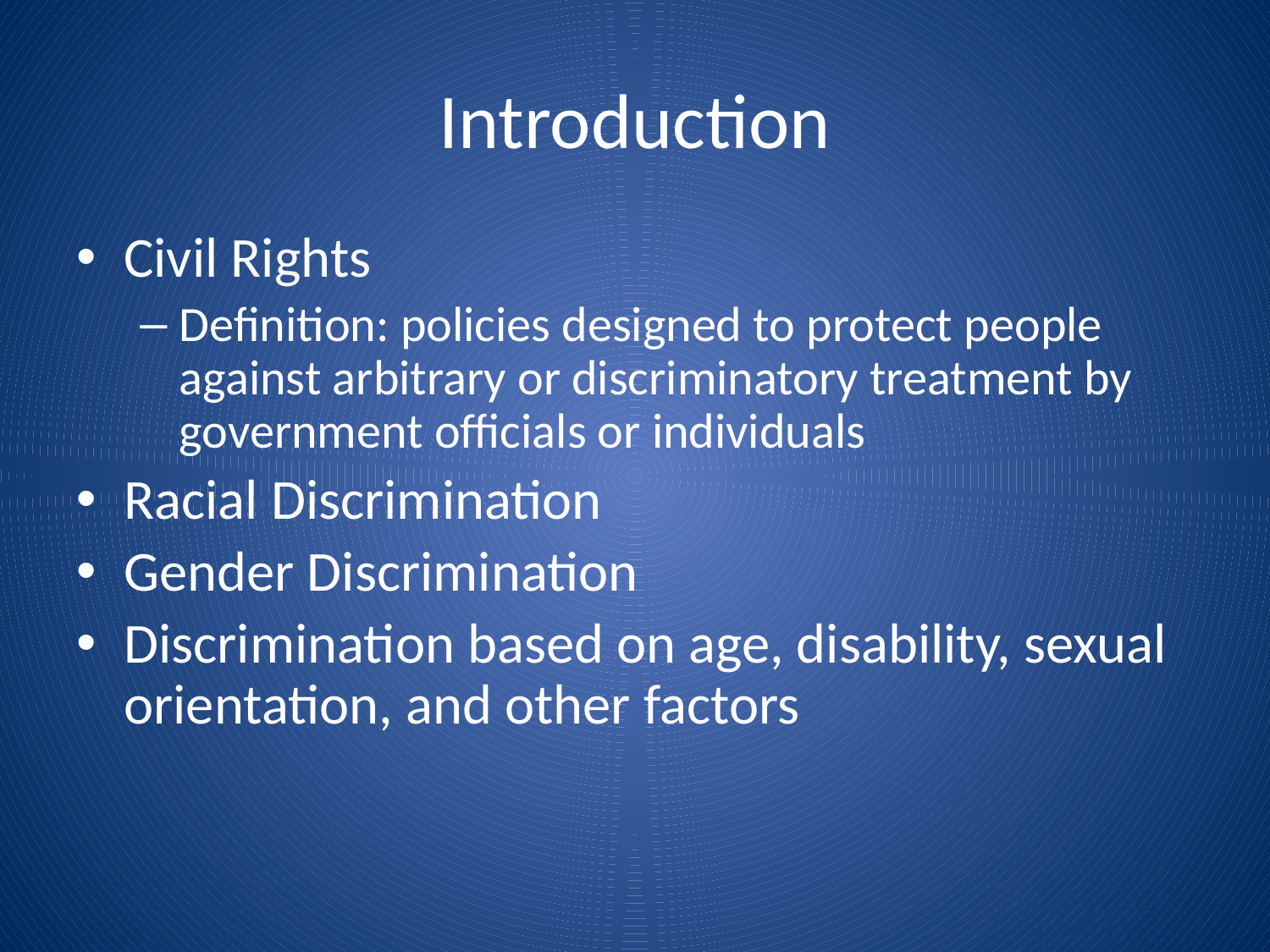

# Introduction
Civil Rights
Definition: policies designed to protect people against arbitrary or discriminatory treatment by government officials or individuals
Racial Discrimination
Gender Discrimination
Discrimination based on age, disability, sexual orientation, and other factors